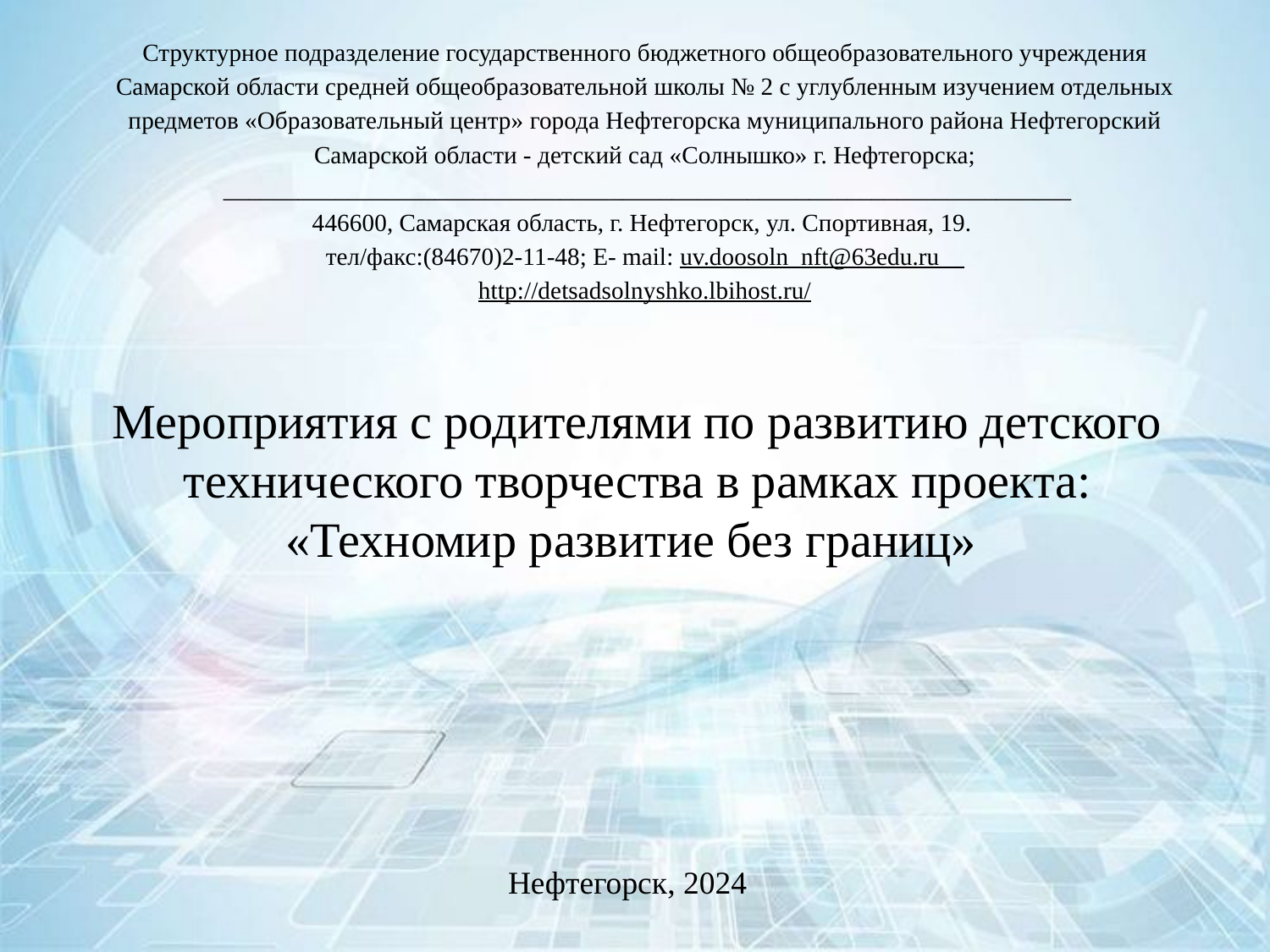

Структурное подразделение государственного бюджетного общеобразовательного учреждения Самарской области средней общеобразовательной школы № 2 с углубленным изучением отдельных предметов «Образовательный центр» города Нефтегорска муниципального района Нефтегорский Самарской области - детский сад «Солнышко» г. Нефтегорска;
 ____________________________________________________________________
446600, Самарская область, г. Нефтегорск, ул. Спортивная, 19.
тел/факс:(84670)2-11-48; E- mail: uv.doosoln_nft@63edu.ru
http://detsadsolnyshko.lbihost.ru/
# Мероприятия с родителями по развитию детского технического творчества в рамках проекта: «Техномир развитие без границ»
Нефтегорск, 2024